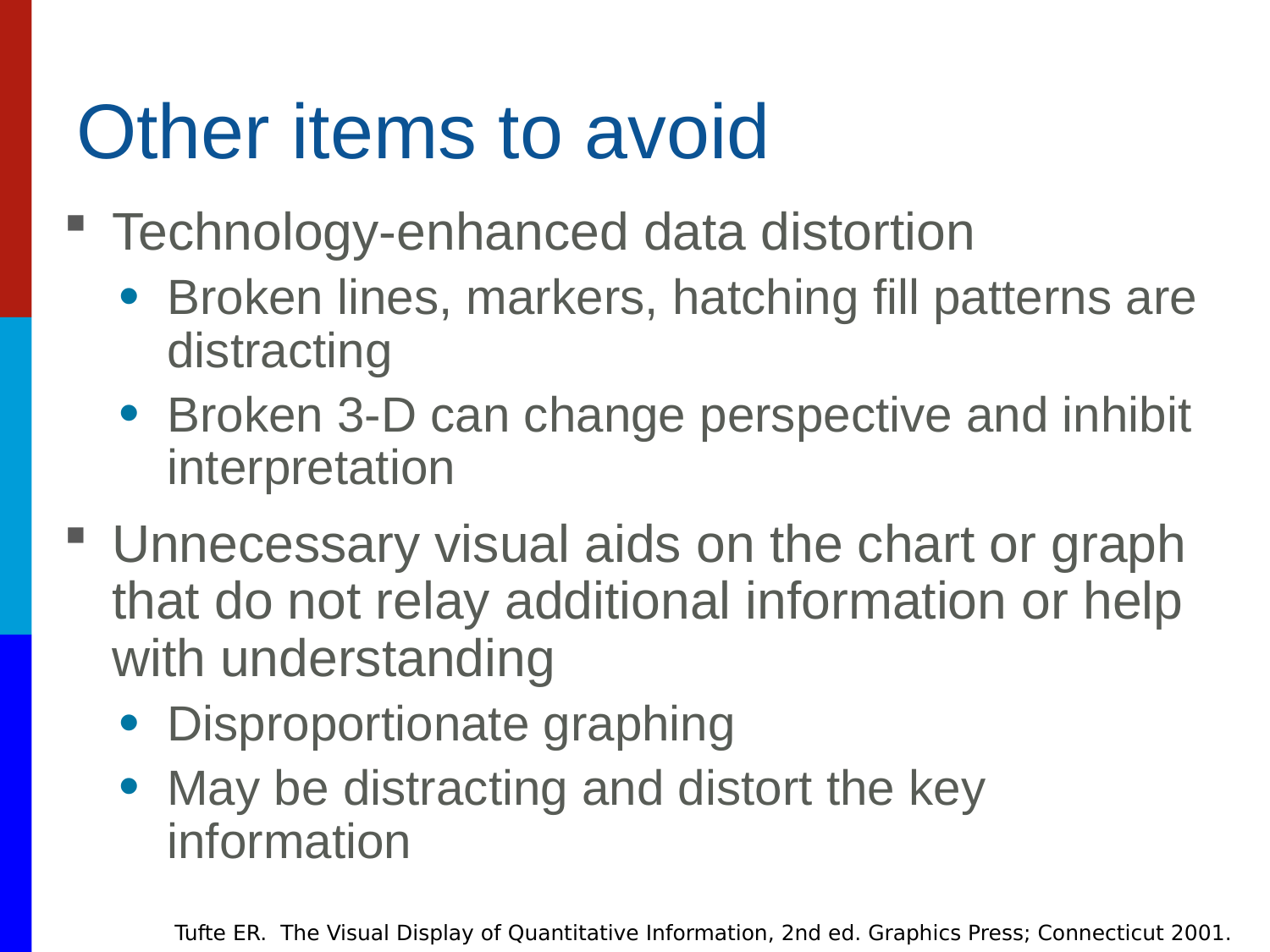

# Other items to avoid
Technology-enhanced data distortion
Broken lines, markers, hatching fill patterns are distracting
Broken 3-D can change perspective and inhibit interpretation
Unnecessary visual aids on the chart or graph that do not relay additional information or help with understanding
Disproportionate graphing
May be distracting and distort the key information
Tufte ER.  The Visual Display of Quantitative Information, 2nd ed. Graphics Press; Connecticut 2001.